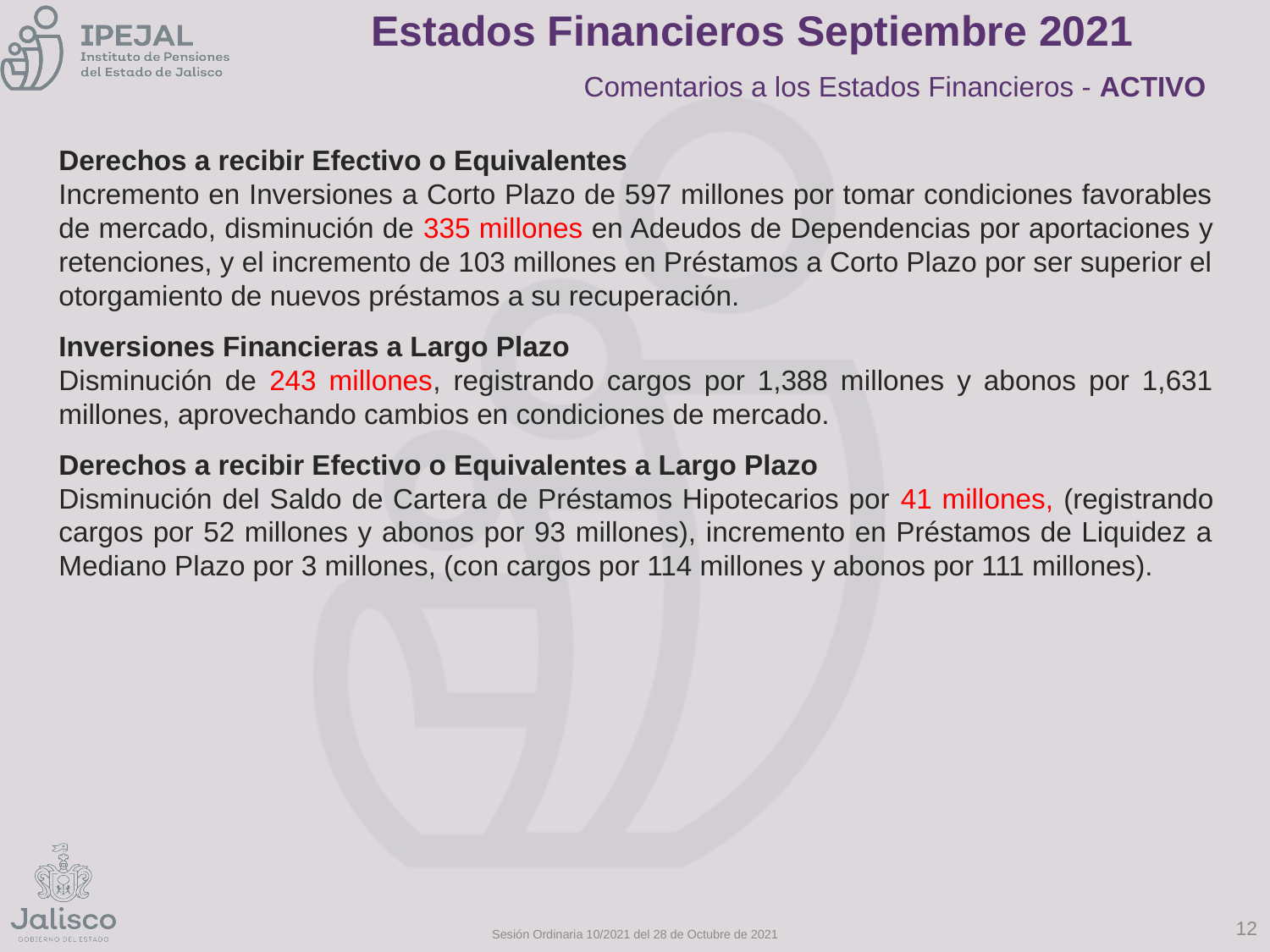

Estados Financieros Septiembre 2021
Comentarios a los Estados Financieros - ACTIVO
Derechos a recibir Efectivo o Equivalentes
Incremento en Inversiones a Corto Plazo de 597 millones por tomar condiciones favorables de mercado, disminución de 335 millones en Adeudos de Dependencias por aportaciones y retenciones, y el incremento de 103 millones en Préstamos a Corto Plazo por ser superior el otorgamiento de nuevos préstamos a su recuperación.

Inversiones Financieras a Largo Plazo
Disminución de 243 millones, registrando cargos por 1,388 millones y abonos por 1,631 millones, aprovechando cambios en condiciones de mercado.

Derechos a recibir Efectivo o Equivalentes a Largo Plazo
Disminución del Saldo de Cartera de Préstamos Hipotecarios por 41 millones, (registrando cargos por 52 millones y abonos por 93 millones), incremento en Préstamos de Liquidez a Mediano Plazo por 3 millones, (con cargos por 114 millones y abonos por 111 millones).

12
Sesión Ordinaria 10/2021 del 28 de Octubre de 2021